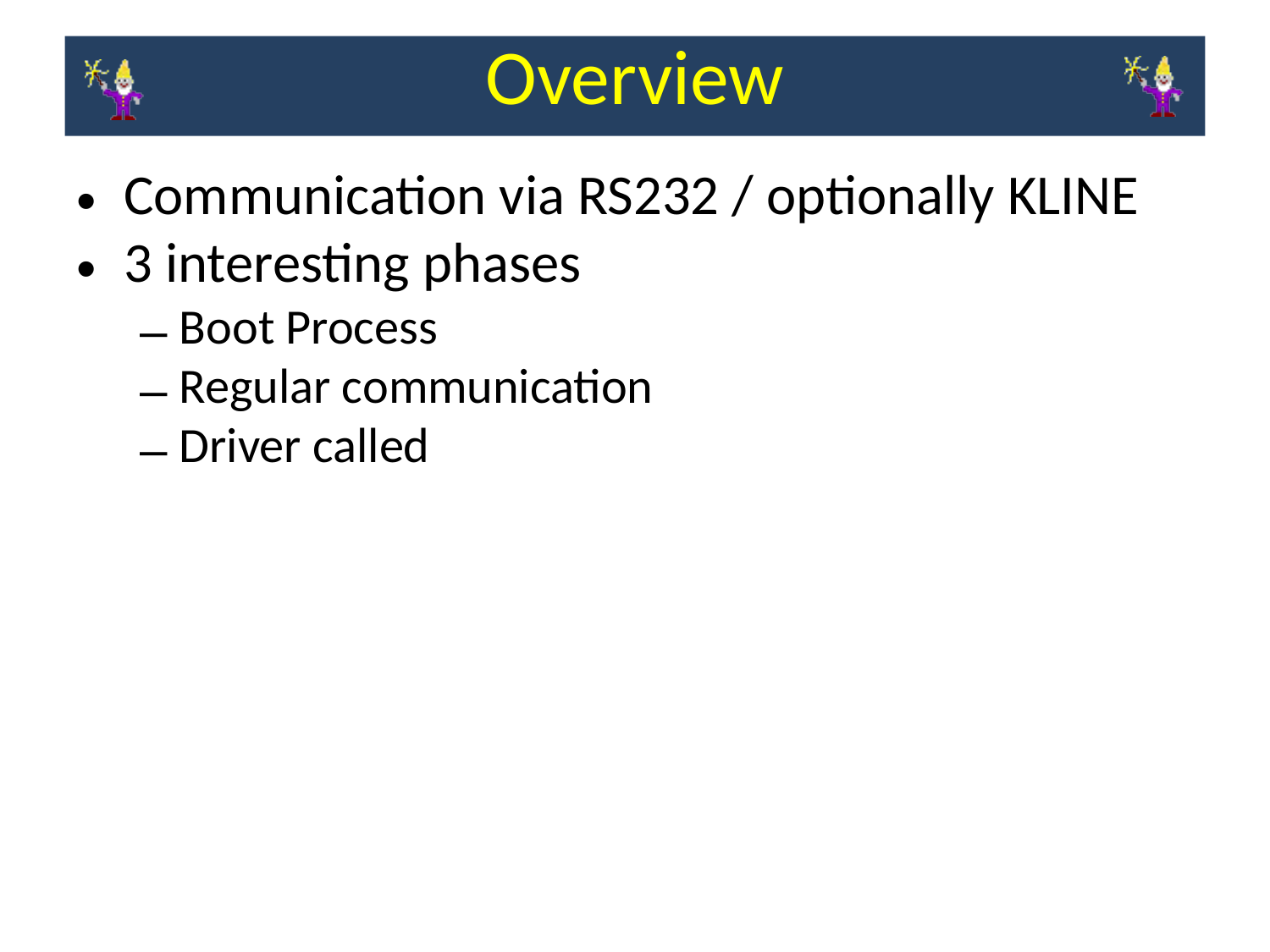

Overview
Communication via RS232 / optionally KLINE
3 interesting phases
Boot Process
Regular communication
Driver called